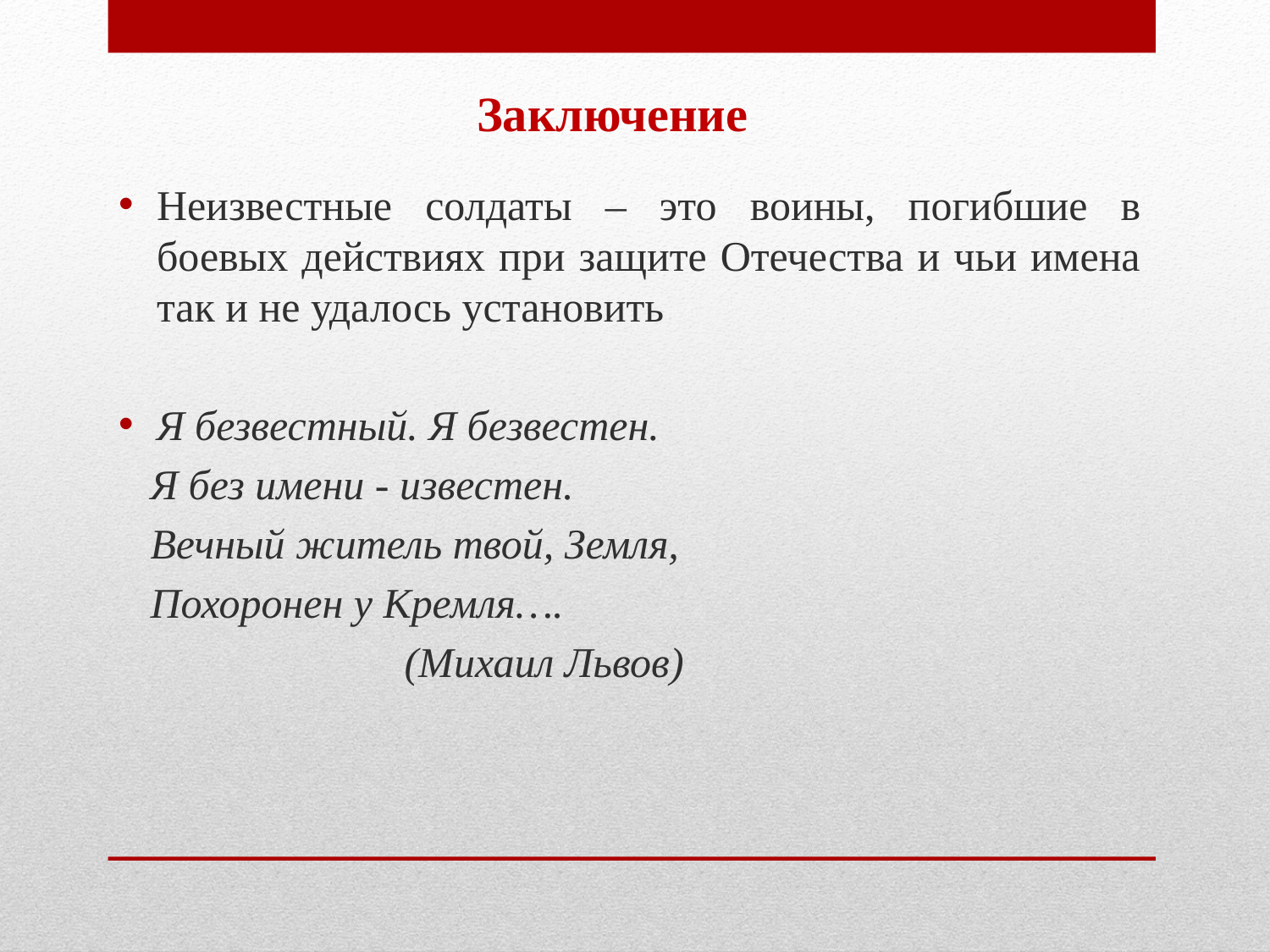

# Заключение
Неизвестные солдаты – это воины, погибшие в боевых действиях при защите Отечества и чьи имена так и не удалось установить

Я безвестный. Я безвестен.
   Я без имени - известен.
   Вечный житель твой, Земля,
   Похоронен у Кремля….
                           (Михаил Львов)